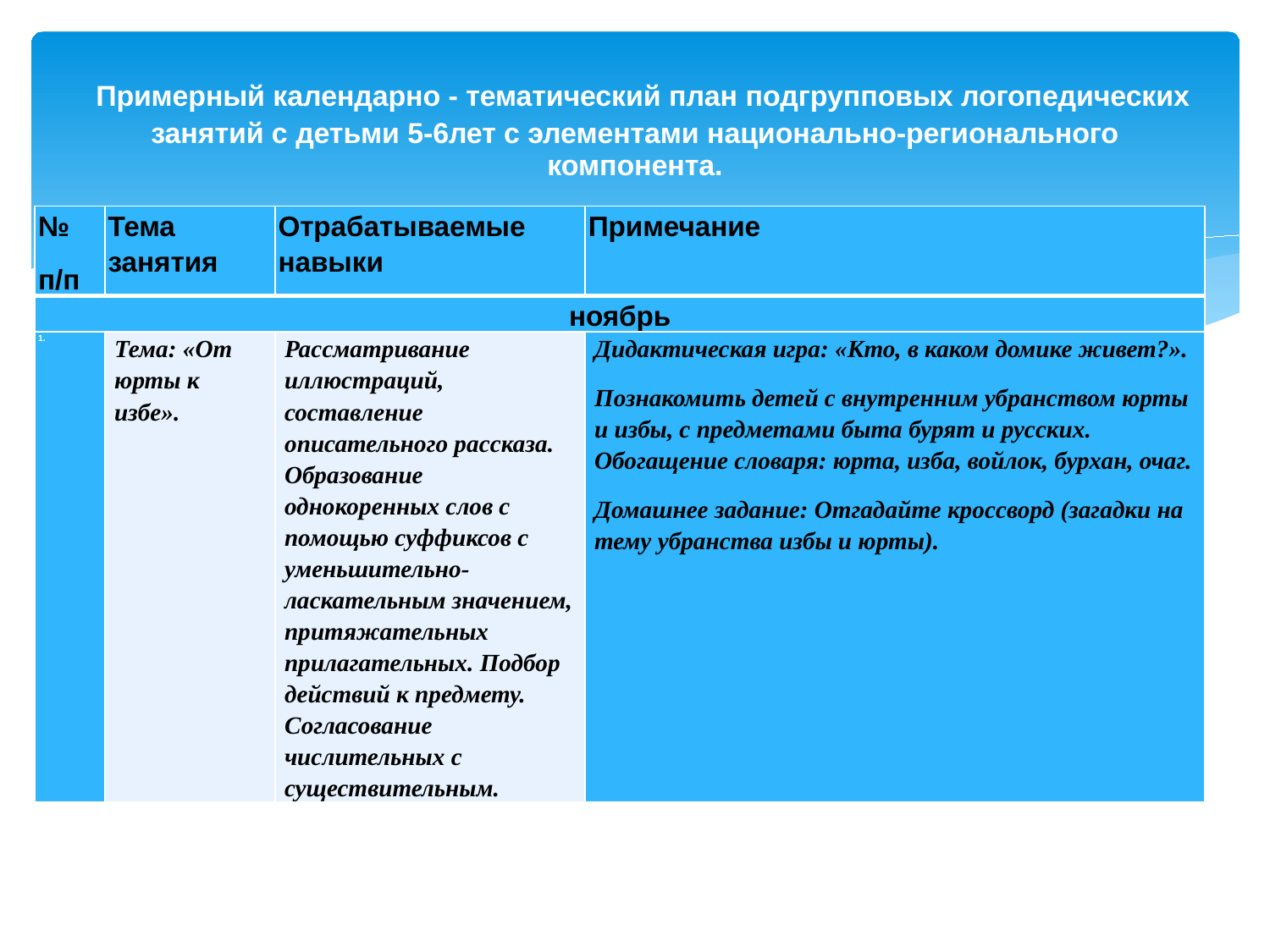

# Примерный календарно - тематический план подгрупповых логопедических занятий с детьми 5-6лет с элементами национально-регионального компонента.
| № п/п | Тема занятия | Отрабатываемые навыки | Примечание |
| --- | --- | --- | --- |
| ноябрь |  |  |  |
| 1. | Тема: «От юрты к избе». | Рассматривание иллюстраций, составление описательного рассказа. Образование однокоренных слов с помощью суффиксов с уменьшительно-ласкательным значением, притяжательных прилагательных. Подбор действий к предмету. Согласование числительных с существительным. | Дидактическая игра: «Кто, в каком домике живет?». Познакомить детей с внутренним убранством юрты и избы, с предметами быта бурят и русских. Обогащение словаря: юрта, изба, войлок, бурхан, очаг. Домашнее задание: Отгадайте кроссворд (загадки на тему убранства избы и юрты). |